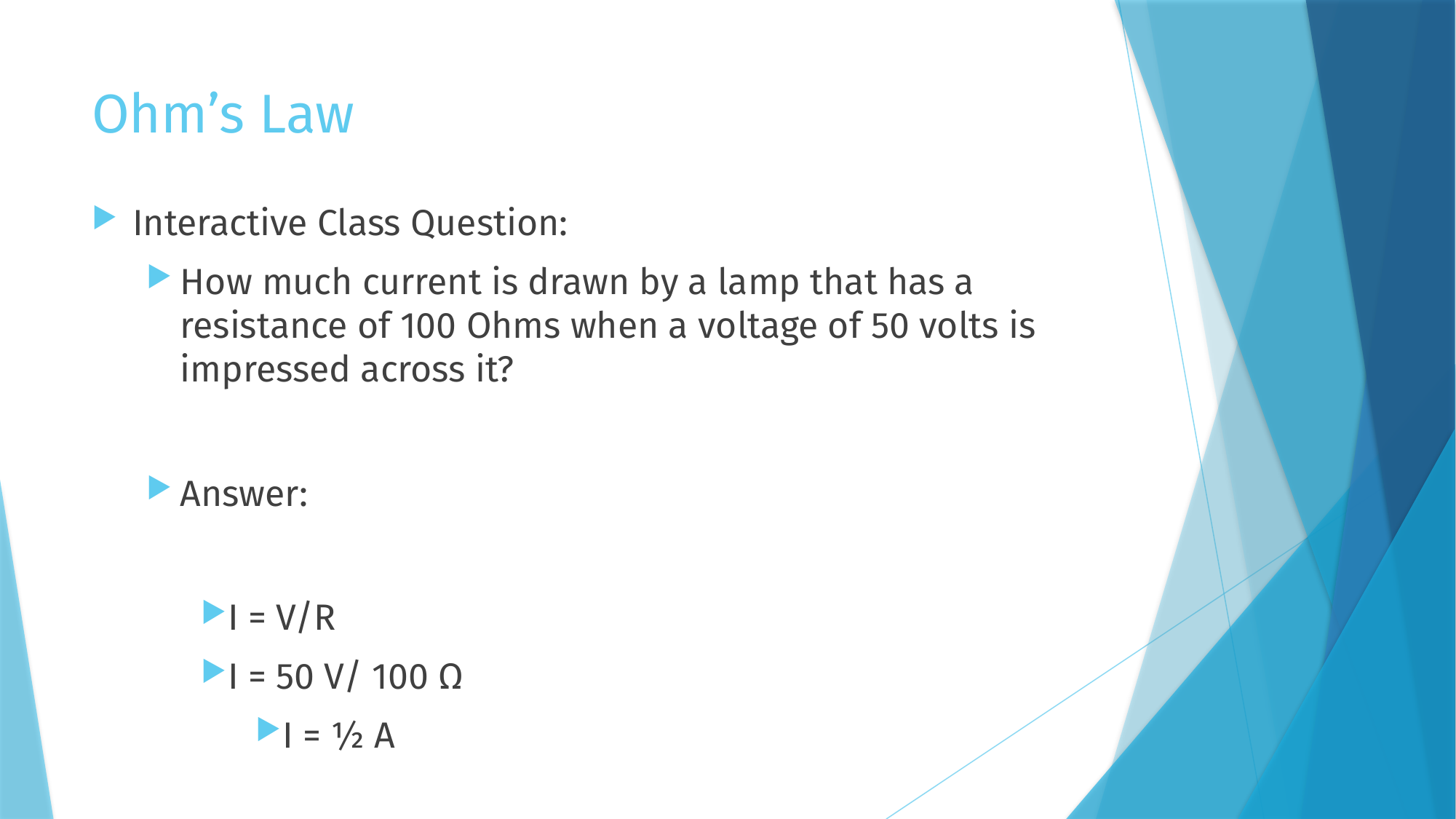

# Ohm’s Law
Interactive Class Question:
How much current is drawn by a lamp that has a resistance of 100 Ohms when a voltage of 50 volts is impressed across it?

Answer:

I = V/R
I = 50 V/ 100 Ω
I = ½ A